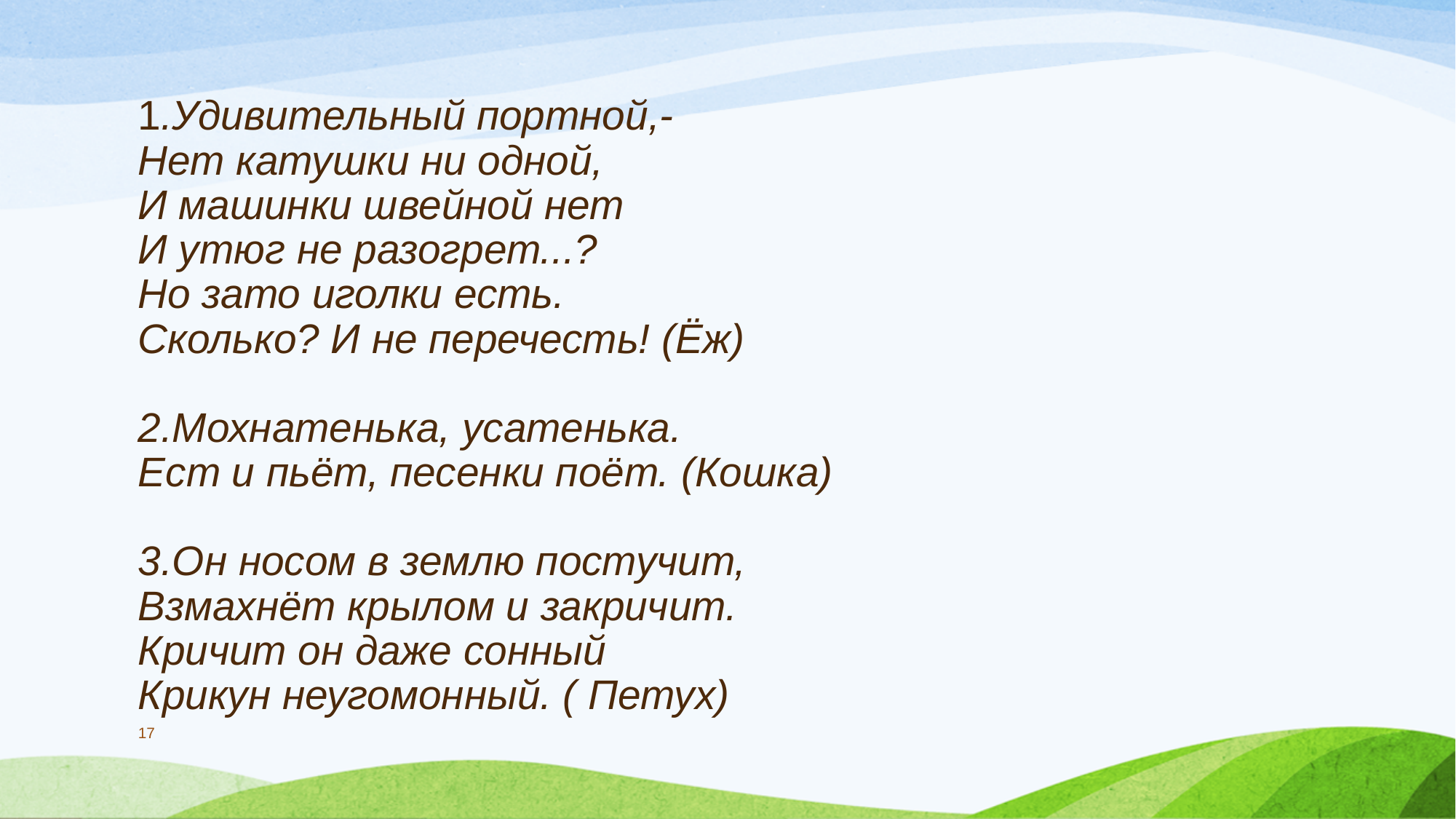

# 1.Удивительный портной,- Нет катушки ни одной, И машинки швейной нет И утюг не разогрет...? Но зато иголки есть. Сколько? И не перечесть! (Ёж) 2.Мохнатенька, усатенька. Ест и пьёт, песенки поёт. (Кошка) 3.Он носом в землю постучит, Взмахнёт крылом и закричит. Кричит он даже сонный Крикун неугомонный. ( Петух)
17